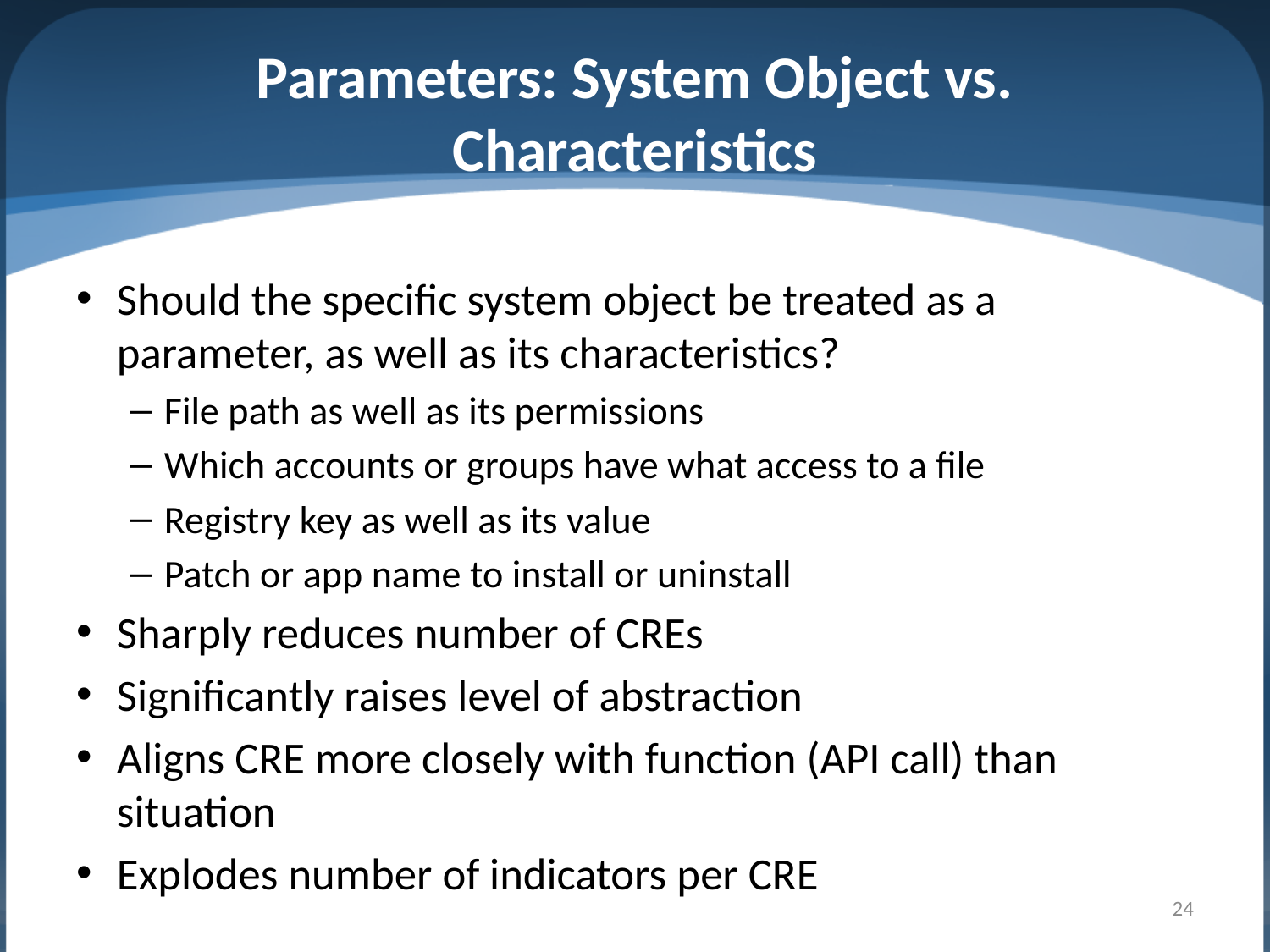

# Parameters: System Object vs. Characteristics
Should the specific system object be treated as a parameter, as well as its characteristics?
File path as well as its permissions
Which accounts or groups have what access to a file
Registry key as well as its value
Patch or app name to install or uninstall
Sharply reduces number of CREs
Significantly raises level of abstraction
Aligns CRE more closely with function (API call) than situation
Explodes number of indicators per CRE
24